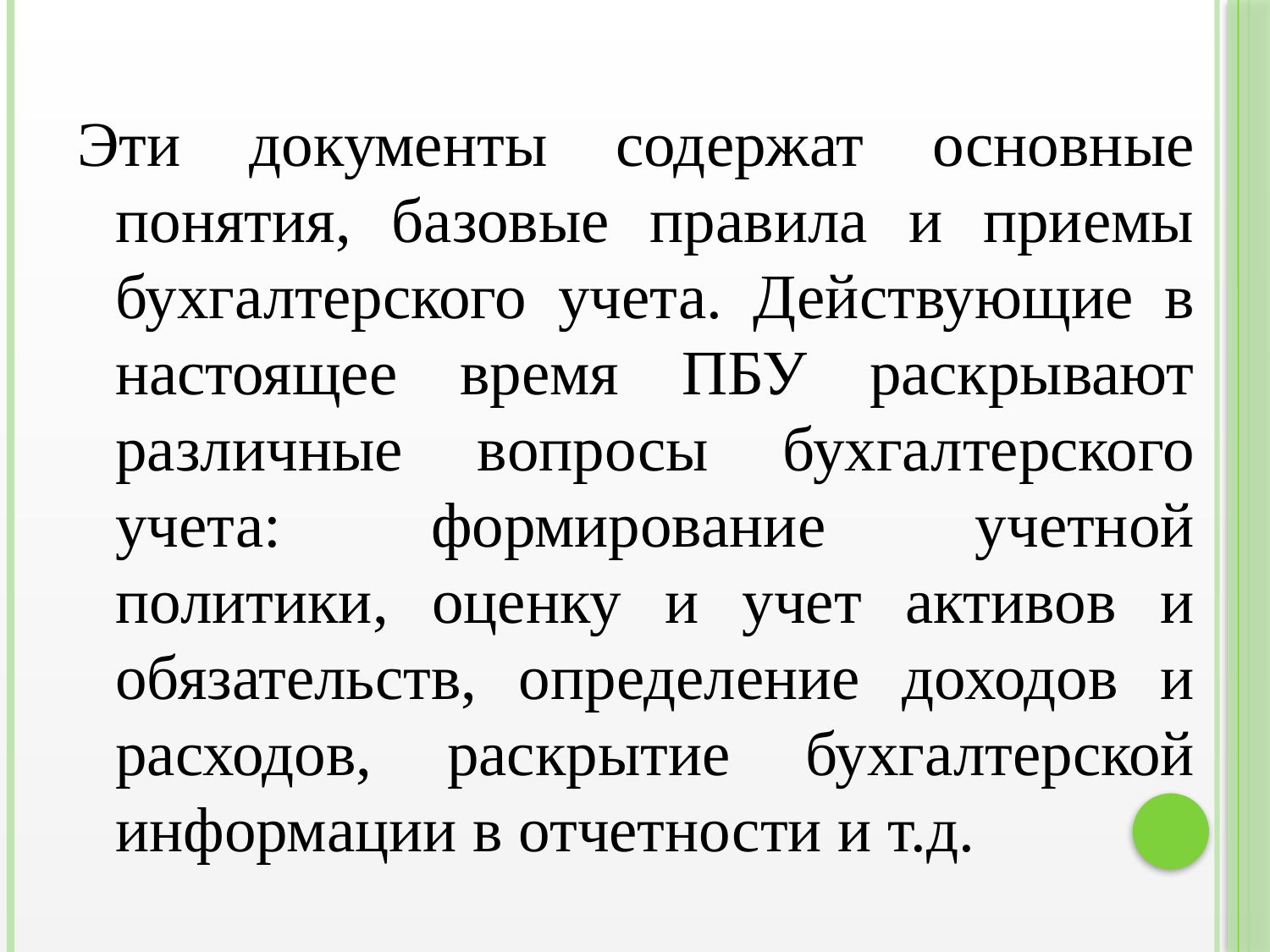

Эти документы содержат основные понятия, базовые правила и приемы бухгалтерского учета. Действующие в настоящее время ПБУ раскрывают различные вопросы бухгалтерского учета: формирование учетной политики, оценку и учет активов и обязательств, определение доходов и расходов, раскрытие бухгалтерской информации в отчетности и т.д.